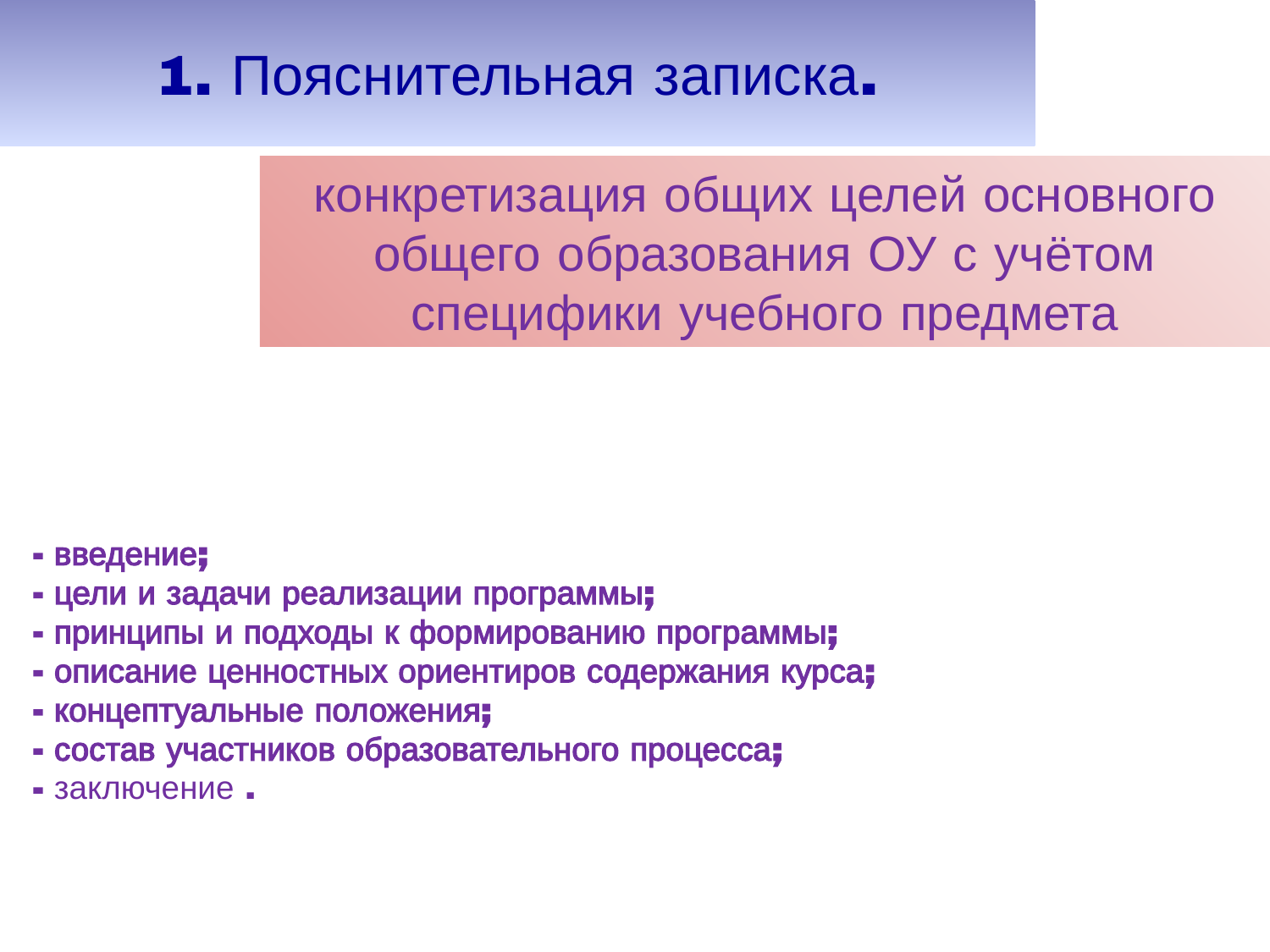

1. Пояснительная записка.
конкретизация общих целей основного общего образования ОУ с учётом специфики учебного предмета
# - введение; - цели и задачи реализации программы; - принципы и подходы к формированию программы; - описание ценностных ориентиров содержания курса; - концептуальные положения; - состав участников образовательного процесса; - заключение .